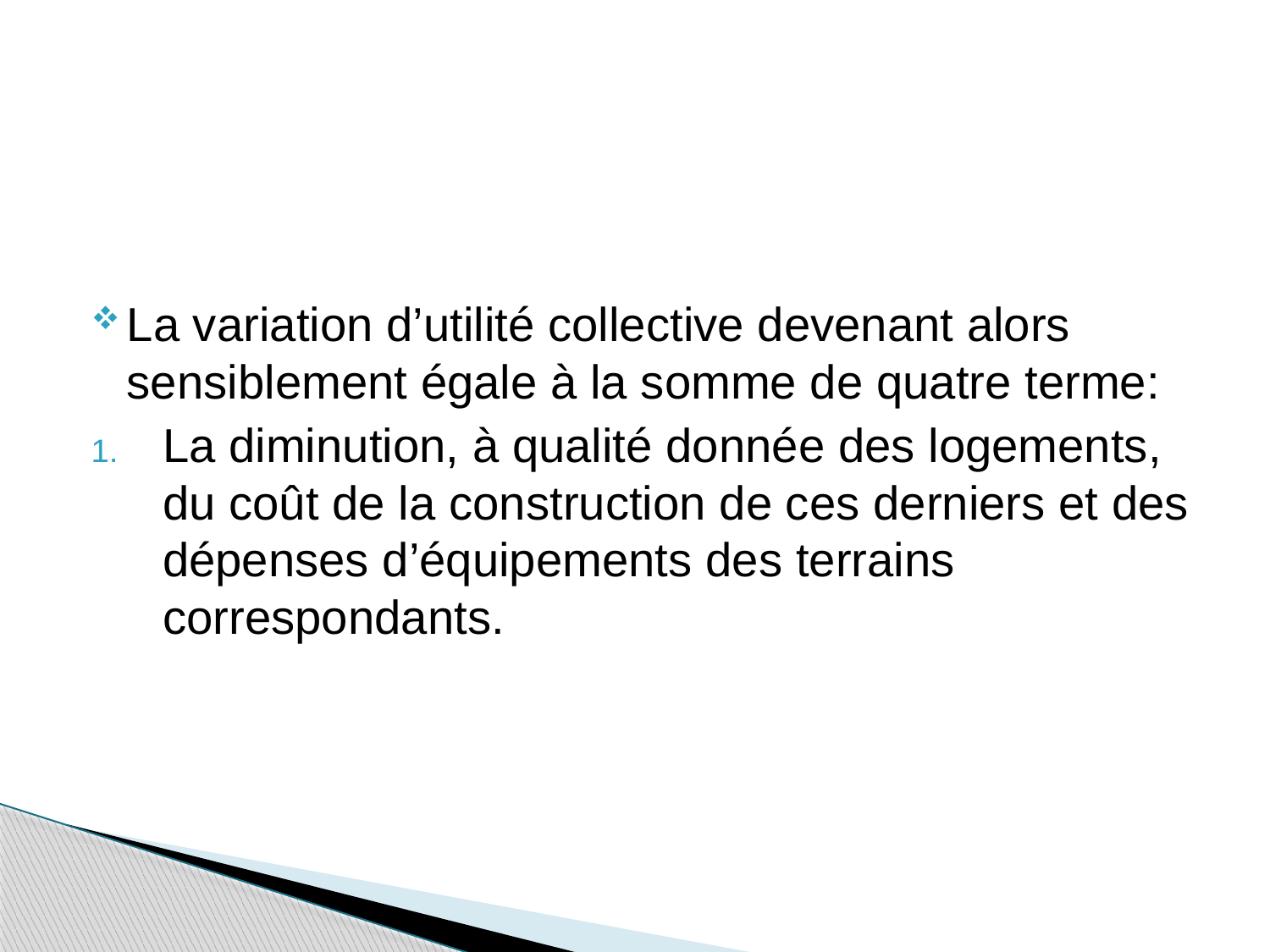

#
La variation d’utilité collective devenant alors sensiblement égale à la somme de quatre terme:
La diminution, à qualité donnée des logements, du coût de la construction de ces derniers et des dépenses d’équipements des terrains correspondants.